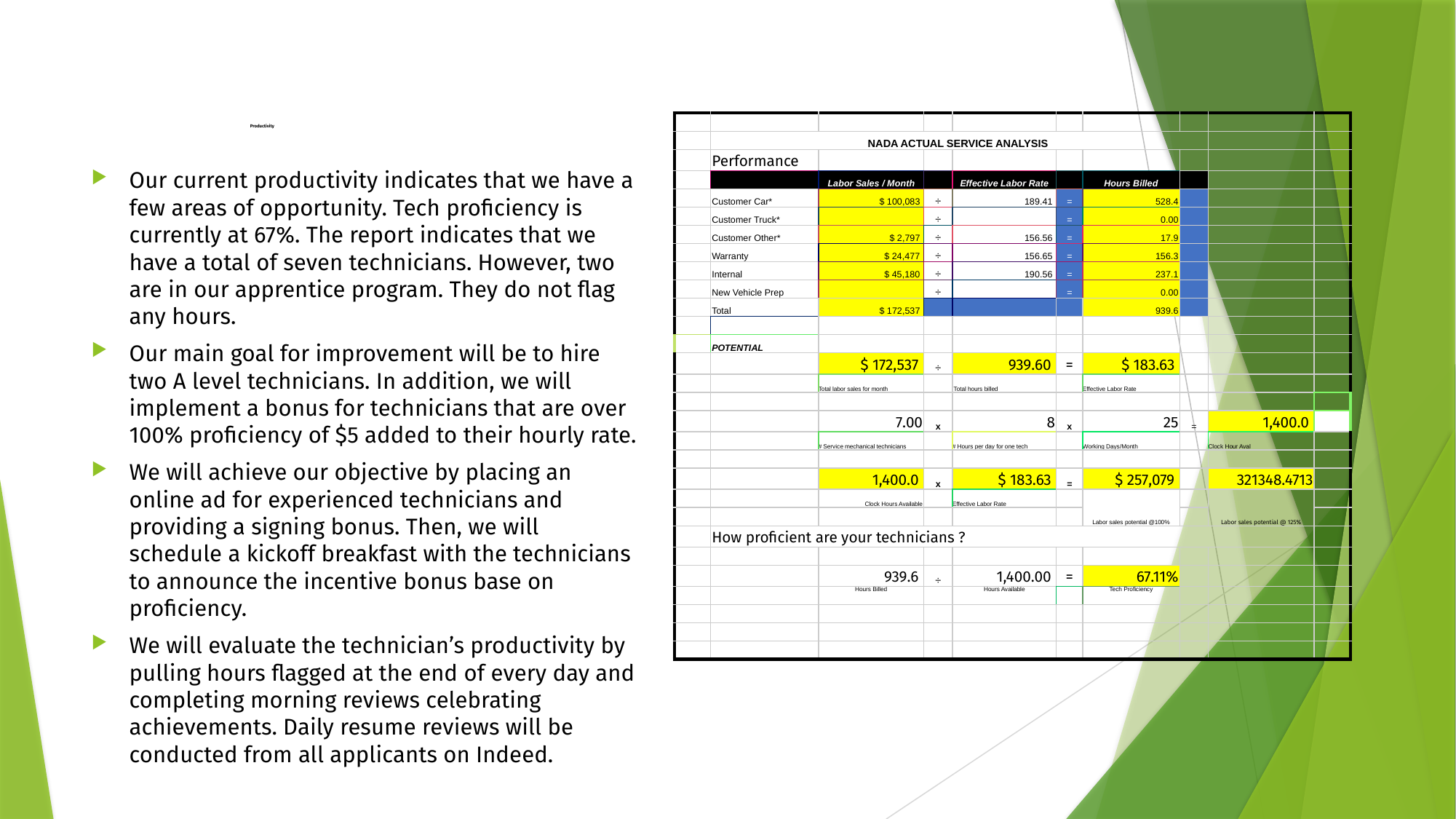

# Productivity
|  |  |  |  |  |  |  |  |  |  |
| --- | --- | --- | --- | --- | --- | --- | --- | --- | --- |
|  | NADA ACTUAL SERVICE ANALYSIS |  |  |  |  |  |  |  |  |
|  | Performance |  |  |  |  |  |  |  |  |
|  |  | Labor Sales / Month |  | Effective Labor Rate |  | Hours Billed |  |  |  |
|  | Customer Car\* | $ 100,083 | ÷ | 189.41 | = | 528.4 |  |  |  |
|  | Customer Truck\* |  | ÷ |  | = | 0.00 |  |  |  |
|  | Customer Other\* | $ 2,797 | ÷ | 156.56 | = | 17.9 |  |  |  |
|  | Warranty | $ 24,477 | ÷ | 156.65 | = | 156.3 |  |  |  |
|  | Internal | $ 45,180 | ÷ | 190.56 | = | 237.1 |  |  |  |
|  | New Vehicle Prep |  | ÷ |  | = | 0.00 |  |  |  |
|  | Total | $ 172,537 |  |  |  | 939.6 |  |  |  |
|  |  |  |  |  |  |  |  |  |  |
|  | POTENTIAL |  |  |  |  |  |  |  |  |
|  |  | $ 172,537 | ÷ | 939.60 | = | $ 183.63 |  |  |  |
|  |  | Total labor sales for month |  | Total hours billed |  | Effective Labor Rate |  |  |  |
|  |  |  |  |  |  |  |  |  |  |
|  |  | 7.00 | x | 8 | x | 25 | = | 1,400.0 |  |
|  |  | # Service mechanical technicians |  | # Hours per day for one tech |  | Working Days/Month |  | Clock Hour Aval |  |
|  |  |  |  |  |  |  |  |  |  |
|  |  | 1,400.0 | x | $ 183.63 | = | $ 257,079 |  | 321348.4713 |  |
|  |  | Clock Hours Available |  | Effective Labor Rate |  | Labor sales potential @100% |  | Labor sales potential @ 125% |  |
|  |  |  |  |  |  |  |  |  |  |
|  | How proficient are your technicians ? |  |  |  |  |  |  |  |  |
|  |  |  |  |  |  |  |  |  |  |
|  |  | 939.6 | ÷ | 1,400.00 | = | 67.11% |  |  |  |
|  |  | Hours Billed |  | Hours Available |  | Tech Proficiency |  |  |  |
|  |  |  |  |  |  |  |  |  |  |
|  |  |  |  |  |  |  |  |  |  |
|  |  |  |  |  |  |  |  |  |  |

Our current productivity indicates that we have a few areas of opportunity. Tech proficiency is currently at 67%. The report indicates that we have a total of seven technicians. However, two are in our apprentice program. They do not flag any hours.
Our main goal for improvement will be to hire two A level technicians. In addition, we will implement a bonus for technicians that are over 100% proficiency of $5 added to their hourly rate.
We will achieve our objective by placing an online ad for experienced technicians and providing a signing bonus. Then, we will schedule a kickoff breakfast with the technicians to announce the incentive bonus base on proficiency.
We will evaluate the technician’s productivity by pulling hours flagged at the end of every day and completing morning reviews celebrating achievements. Daily resume reviews will be conducted from all applicants on Indeed.